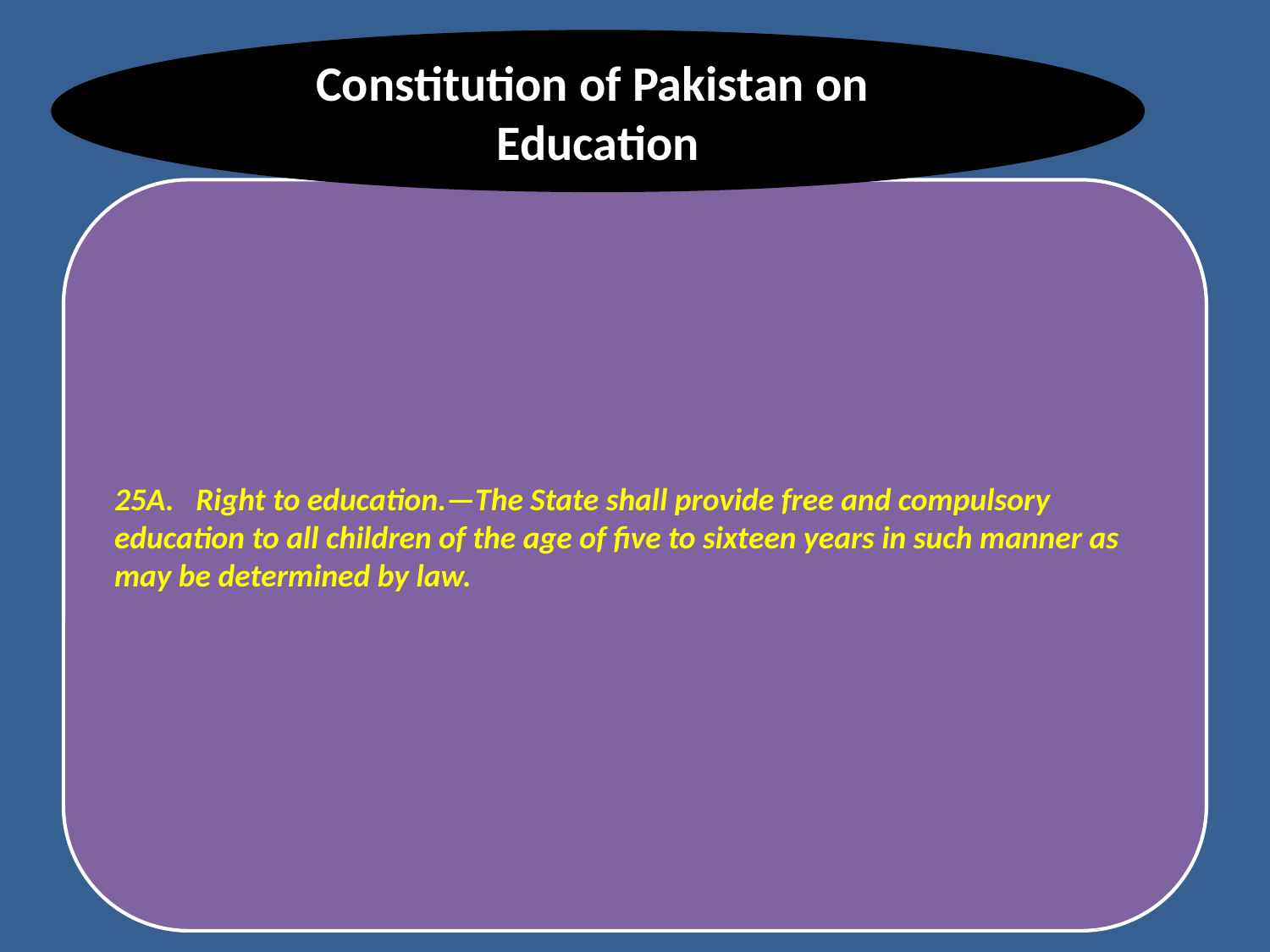

Constitution of Pakistan on  Education
#
25A.   Right to education.—The State shall provide free and compulsory education to all children of the age of five to sixteen years in such manner as may be determined by law.